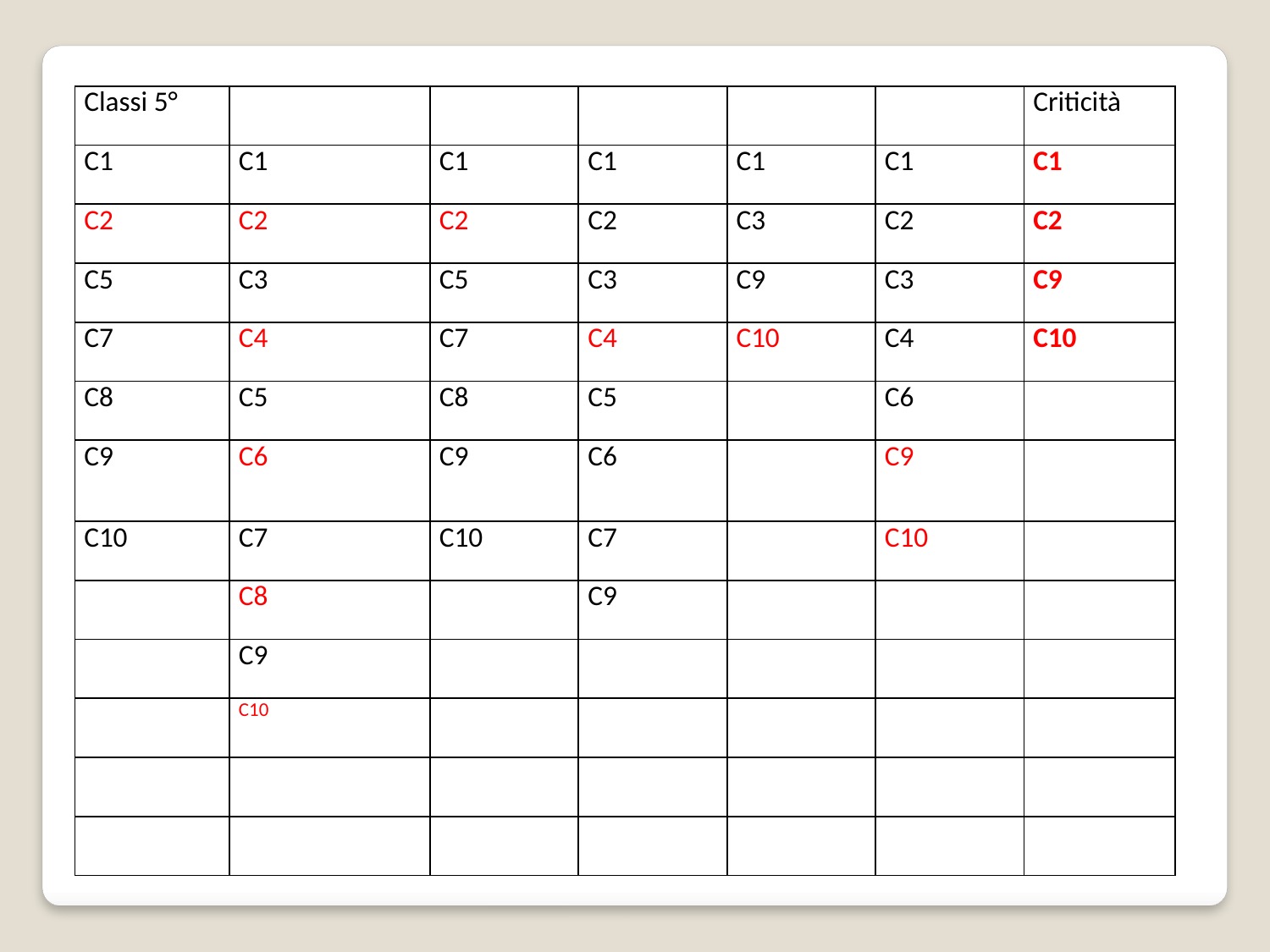

| Classi 5° |  |  |  |  |  | Criticità |
| --- | --- | --- | --- | --- | --- | --- |
| C1 | C1 | C1 | C1 | C1 | C1 | C1 |
| C2 | C2 | C2 | C2 | C3 | C2 | C2 |
| C5 | C3 | C5 | C3 | C9 | C3 | C9 |
| C7 | C4 | C7 | C4 | C10 | C4 | C10 |
| C8 | C5 | C8 | C5 |  | C6 |  |
| C9 | C6 | C9 | C6 |  | C9 |  |
| C10 | C7 | C10 | C7 |  | C10 |  |
|  | C8 |  | C9 |  |  |  |
|  | C9 |  |  |  |  |  |
|  | C10 |  |  |  |  |  |
|  |  |  |  |  |  |  |
|  |  |  |  |  |  |  |